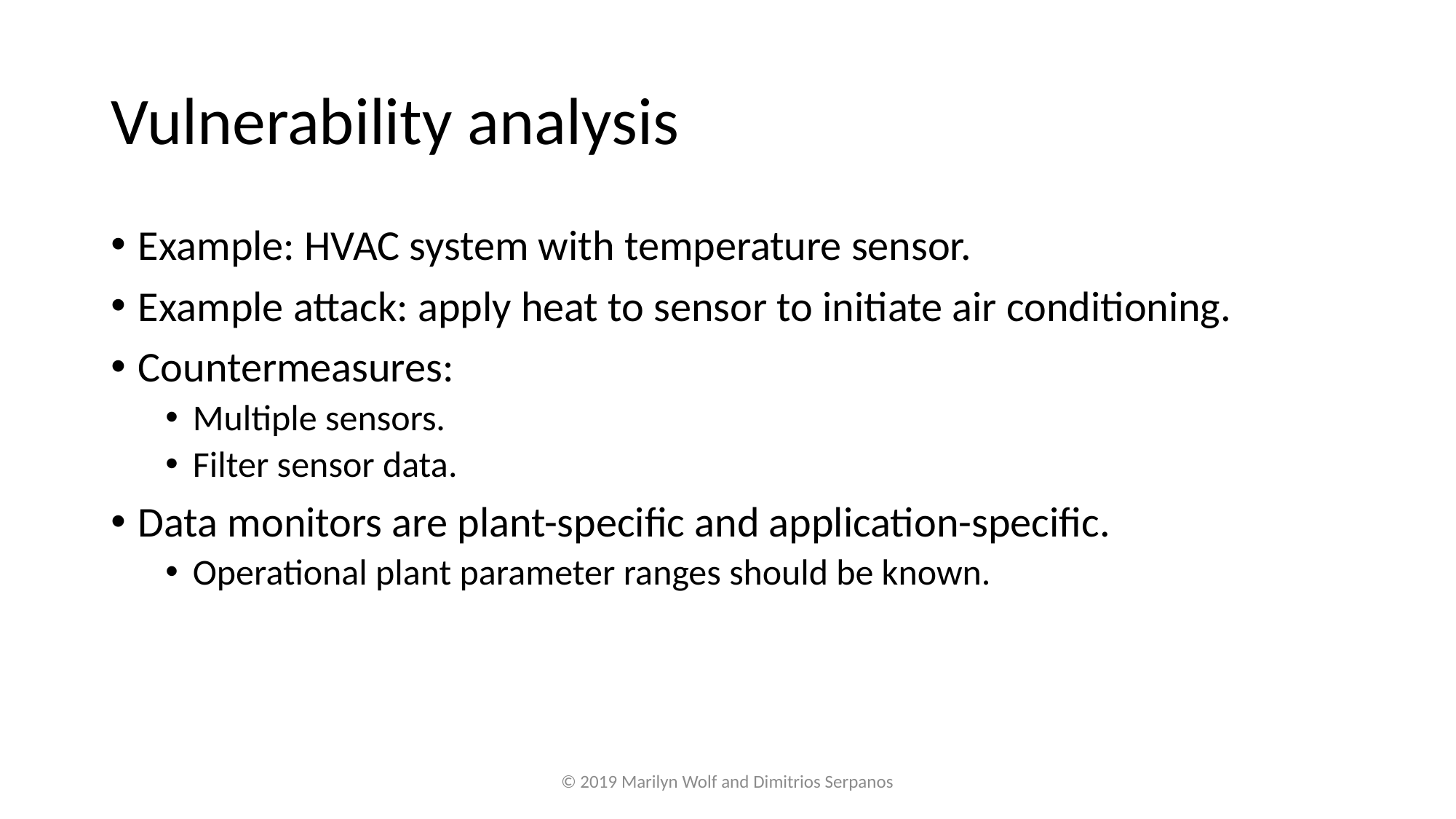

# Vulnerability analysis
Example: HVAC system with temperature sensor.
Example attack: apply heat to sensor to initiate air conditioning.
Countermeasures:
Multiple sensors.
Filter sensor data.
Data monitors are plant-specific and application-specific.
Operational plant parameter ranges should be known.
© 2019 Marilyn Wolf and Dimitrios Serpanos